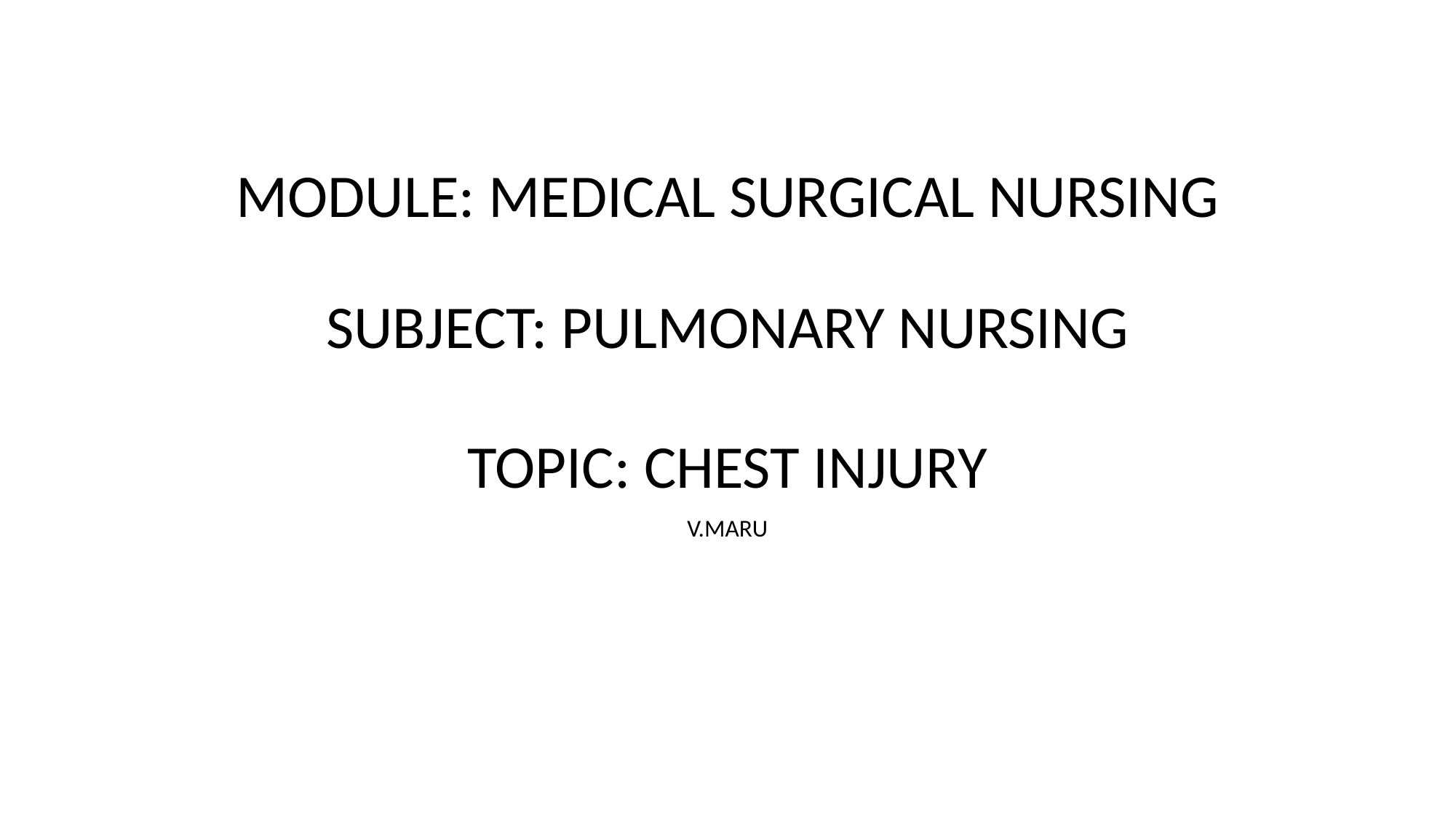

# MODULE: MEDICAL SURGICAL NURSING SUBJECT: PULMONARY NURSING
TOPIC: CHEST INJURY
V.MARU